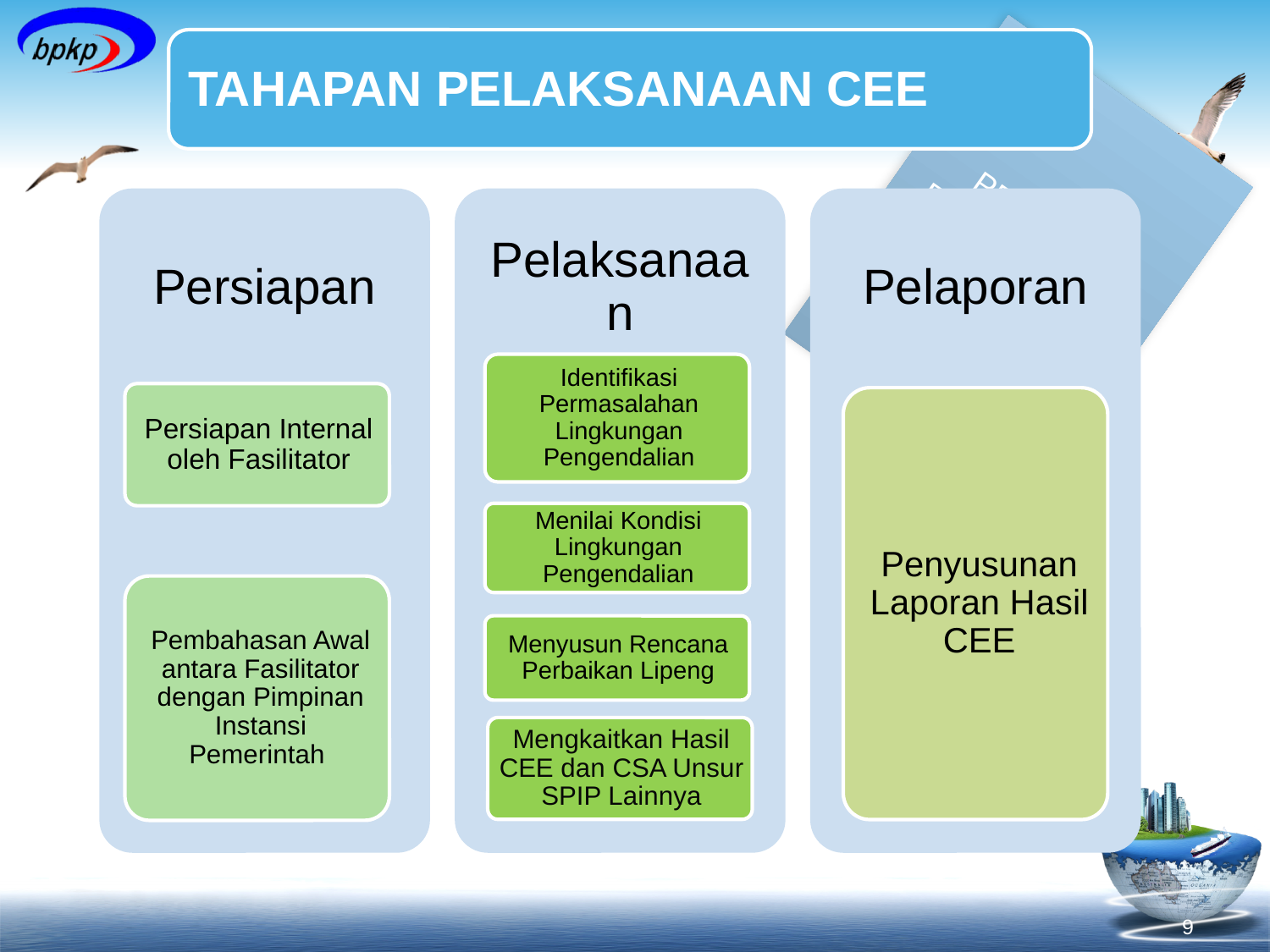

TAHAPAN PELAKSANAAN CEE
PEDOMAN PELAKSANAAN
Persiapan
Persiapan Internal oleh Fasilitator
Pembahasan Awal antara Fasilitator dengan Pimpinan Instansi Pemerintah
Pelaksanaan
Identifikasi Permasalahan Lingkungan Pengendalian
Menilai Kondisi Lingkungan Pengendalian
Menyusun Rencana Perbaikan Lipeng
Mengkaitkan Hasil CEE dan CSA Unsur SPIP Lainnya
Pelaporan
Penyusunan Laporan Hasil CEE
9